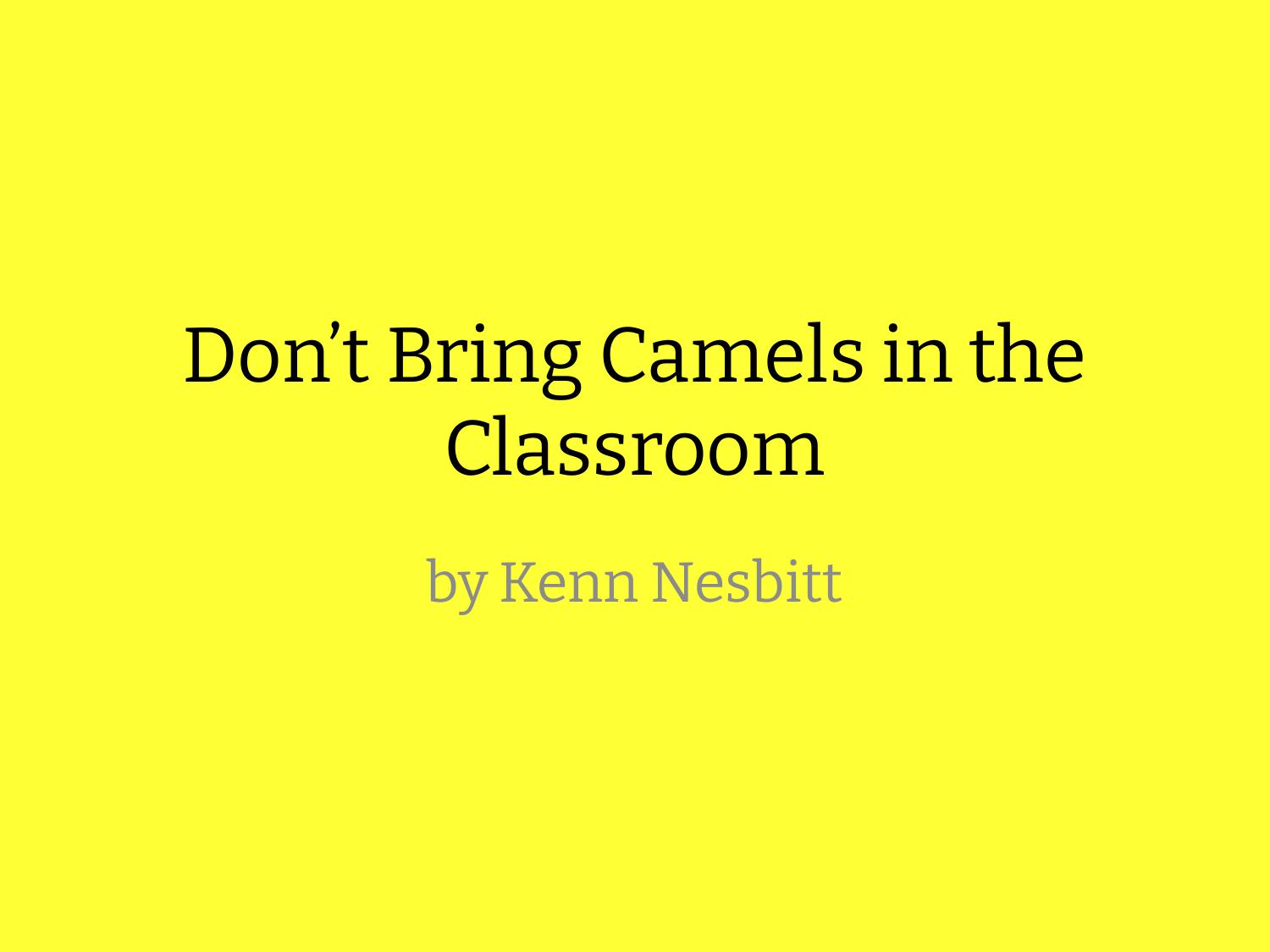

# Don’t Bring Camels in the Classroom
by Kenn Nesbitt